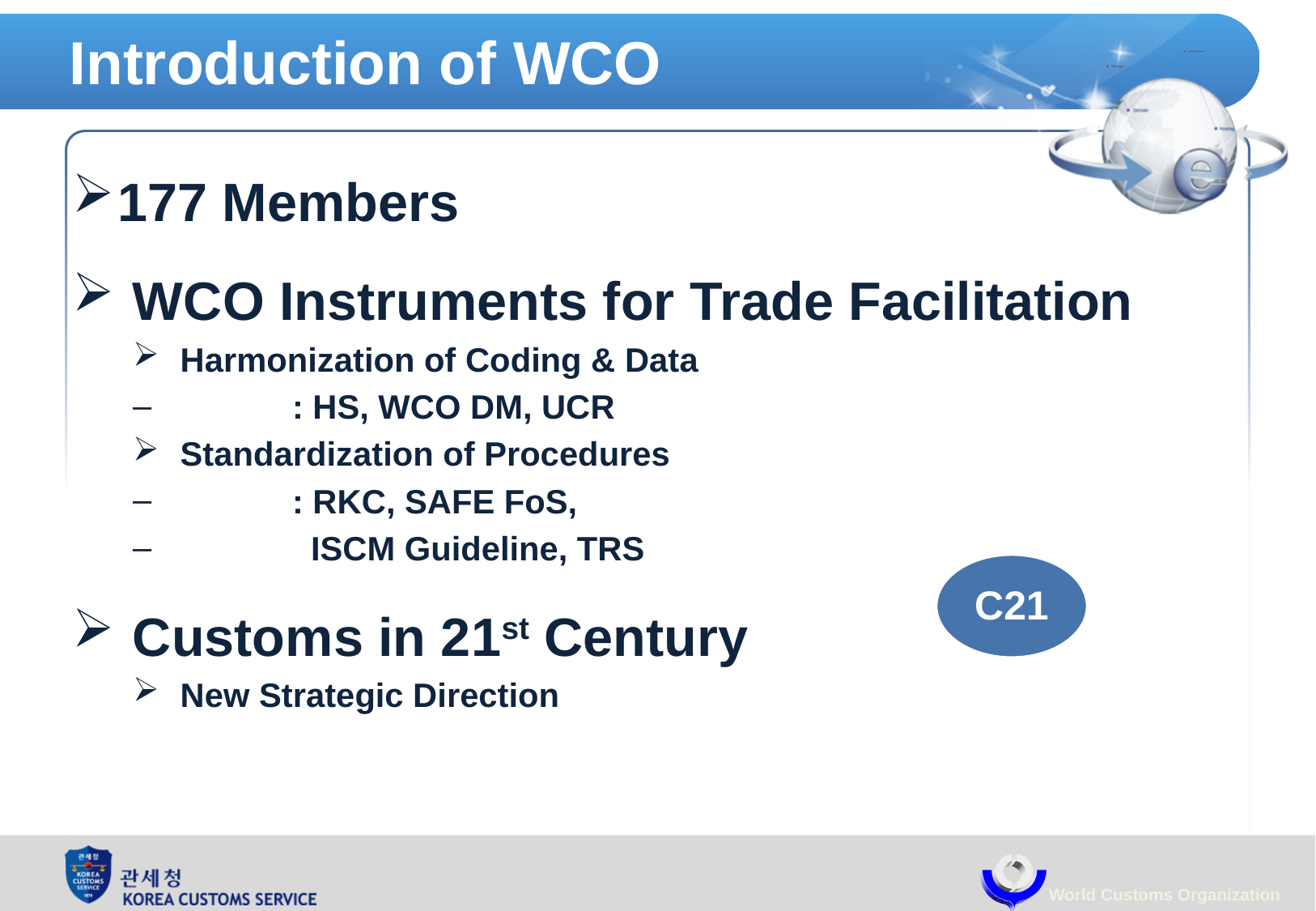

# Introduction of WCO
177 Members

 WCO Instruments for Trade Facilitation
 Harmonization of Coding & Data
	: HS, WCO DM, UCR
 Standardization of Procedures
	: RKC, SAFE FoS,
	  ISCM Guideline, TRS

 Customs in 21st Century
 New Strategic Direction

C21